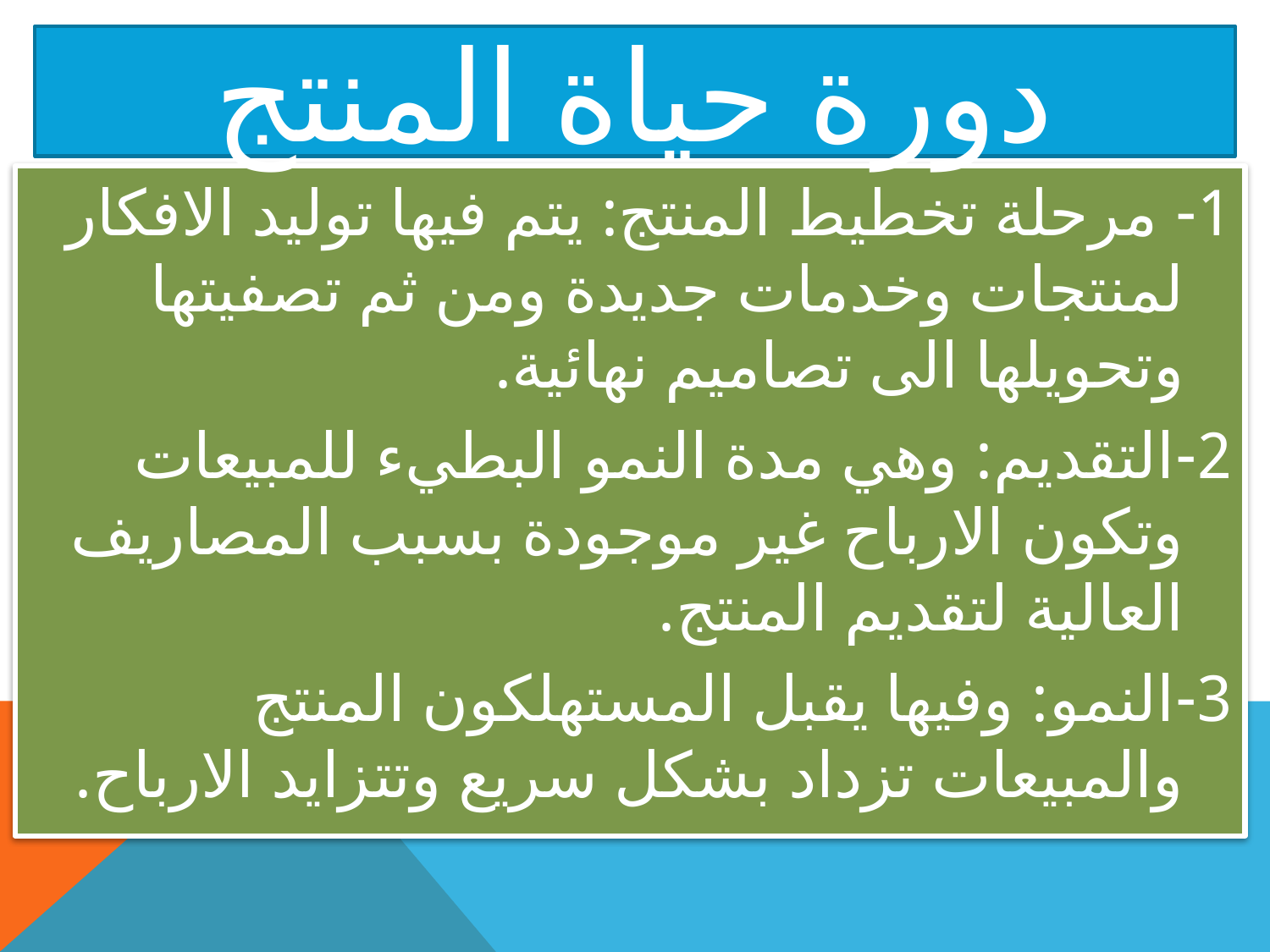

# دورة حياة المنتج
1- مرحلة تخطيط المنتج: يتم فيها توليد الافكار لمنتجات وخدمات جديدة ومن ثم تصفيتها وتحويلها الى تصاميم نهائية.
2-التقديم: وهي مدة النمو البطيء للمبيعات وتكون الارباح غير موجودة بسبب المصاريف العالية لتقديم المنتج.
3-النمو: وفيها يقبل المستهلكون المنتج والمبيعات تزداد بشكل سريع وتتزايد الارباح.